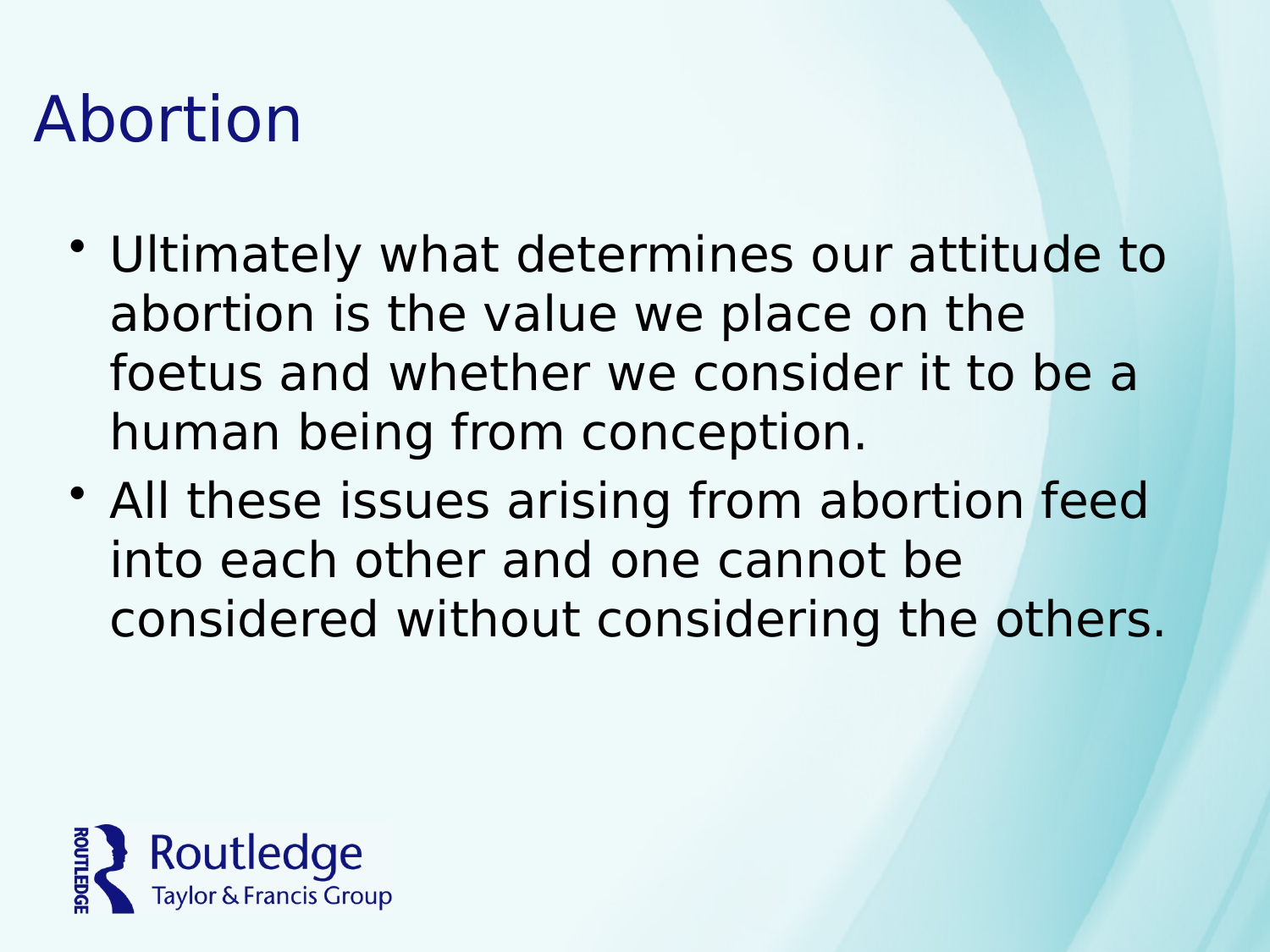

# Abortion
Ultimately what determines our attitude to abortion is the value we place on the foetus and whether we consider it to be a human being from conception.
All these issues arising from abortion feed into each other and one cannot be considered without considering the others.